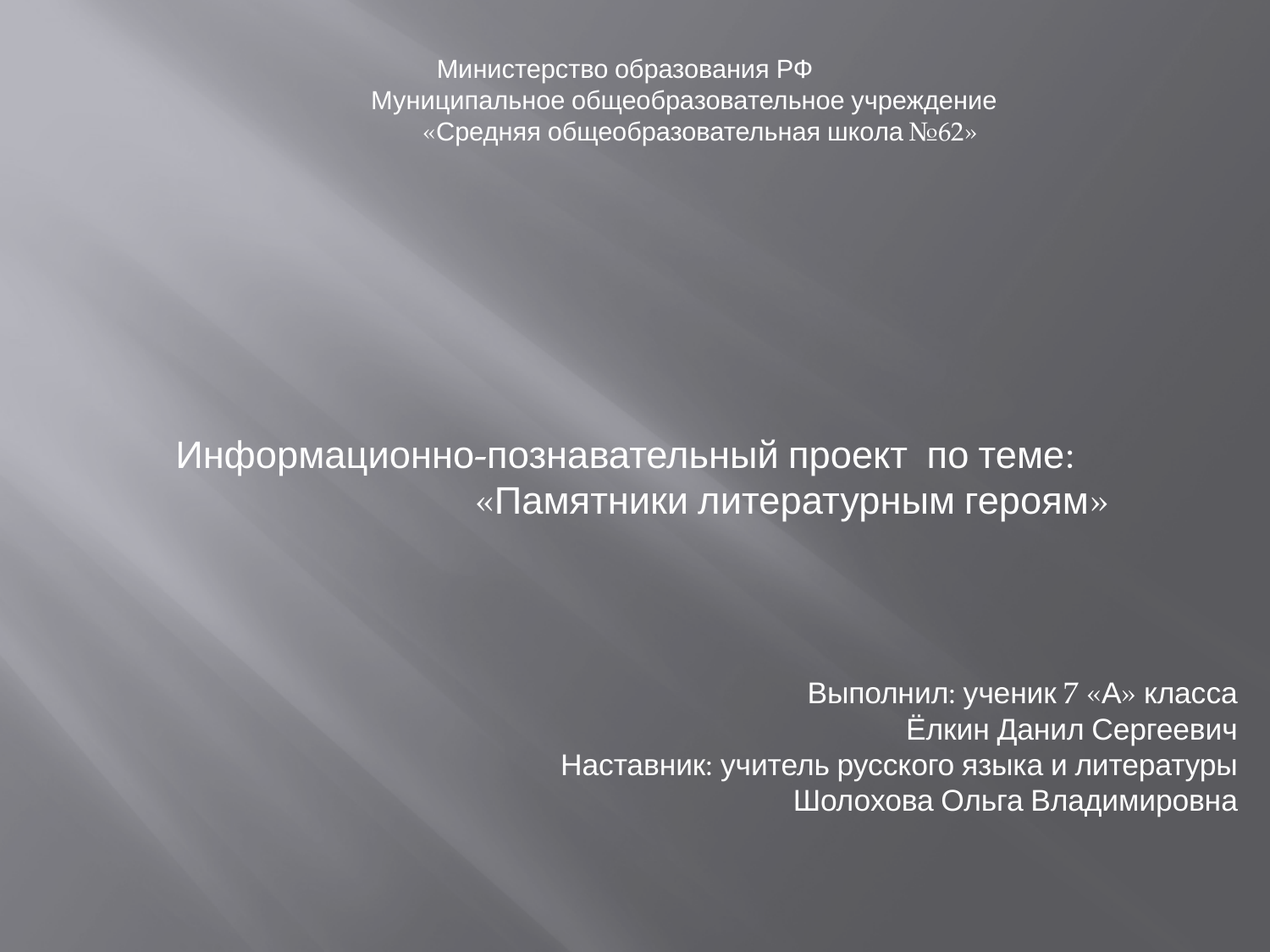

Министерство образования РФ
                   Муниципальное общеобразовательное учреждение
                       «Средняя общеобразовательная школа №62»

Информационно-познавательный проект  по теме:
                                   «Памятники литературным героям»

Выполнил: ученик 7 «А» класса
                                                        Ёлкин Данил Сергеевич
                            Наставник: учитель русского языка и литературы
                                                     Шолохова Ольга Владимировна
#